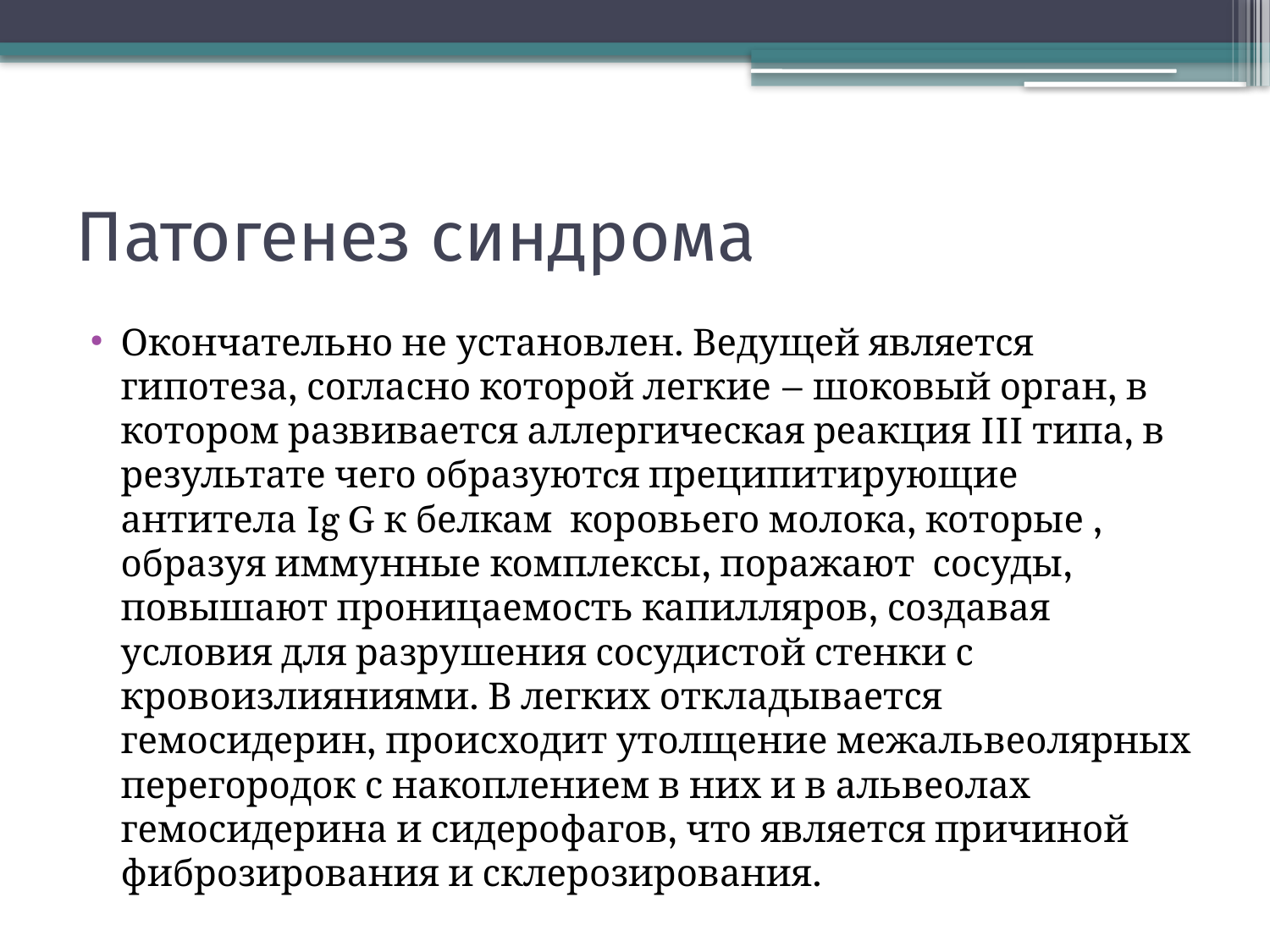

# Патогенез синдрома
Окончательно не установлен. Ведущей является гипотеза, согласно которой легкие – шоковый орган, в котором развивается аллергическая реакция III типа, в результате чего образуютcя преципитирующие антитела Ig G к белкам  коровьего молока, которые , образуя иммунные комплексы, поражают  сосуды, повышают проницаемость капилляров, создавая условия для разрушения сосудистой стенки с кровоизлияниями. В легких откладывается гемосидерин, происходит утолщение межальвеолярных перегородок с накоплением в них и в альвеолах гемосидерина и сидерофагов, что является причиной фиброзирования и склерозирования.